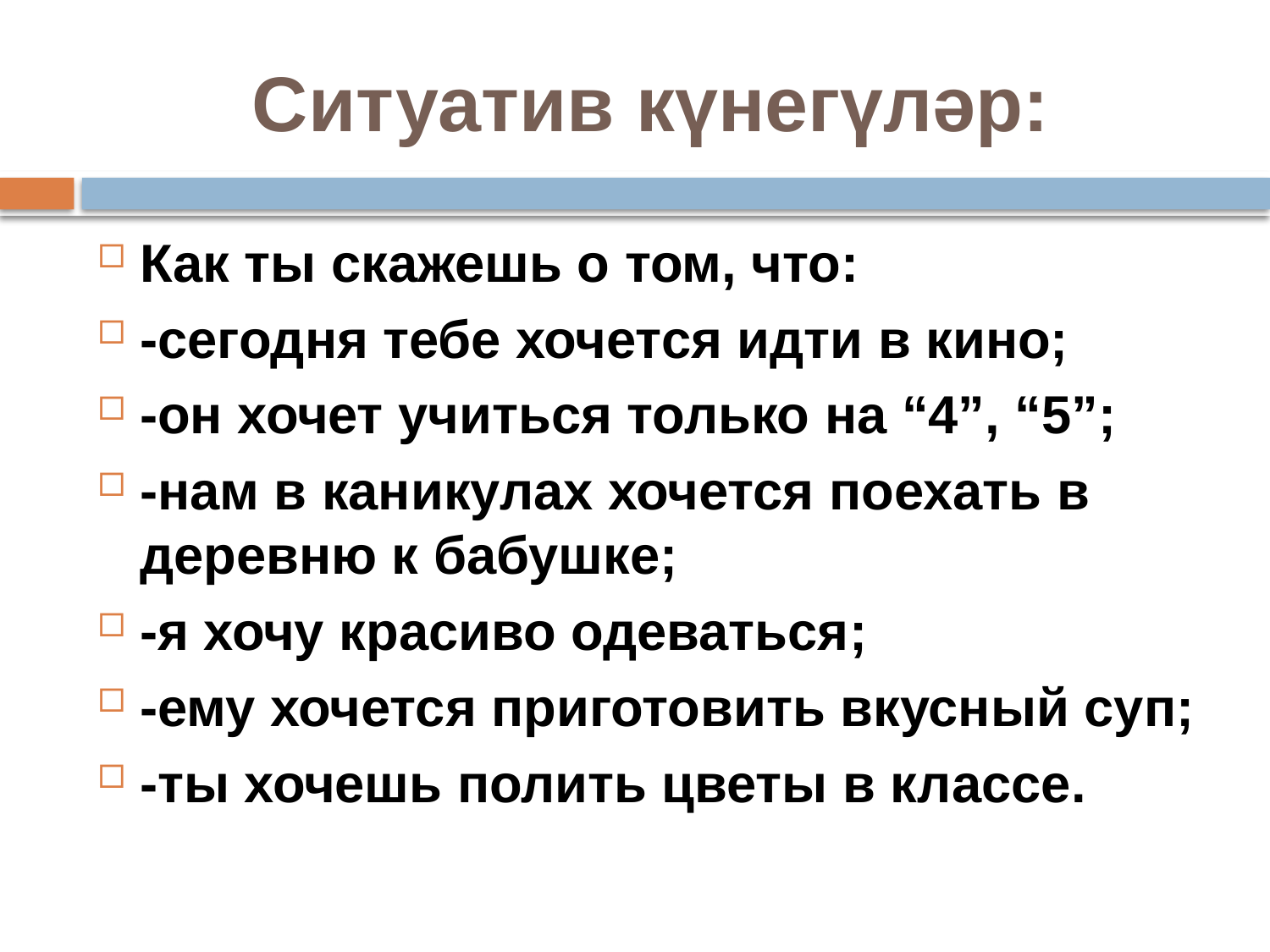

# Ситуатив күнегүләр:
Как ты скажешь о том, что:
-сегодня тебе хочется идти в кино;
-он хочет учиться только на “4”, “5”;
-нам в каникулах хочется поехать в деревню к бабушке;
-я хочу красиво одеваться;
-ему хочется приготовить вкусный суп;
-ты хочешь полить цветы в классе.